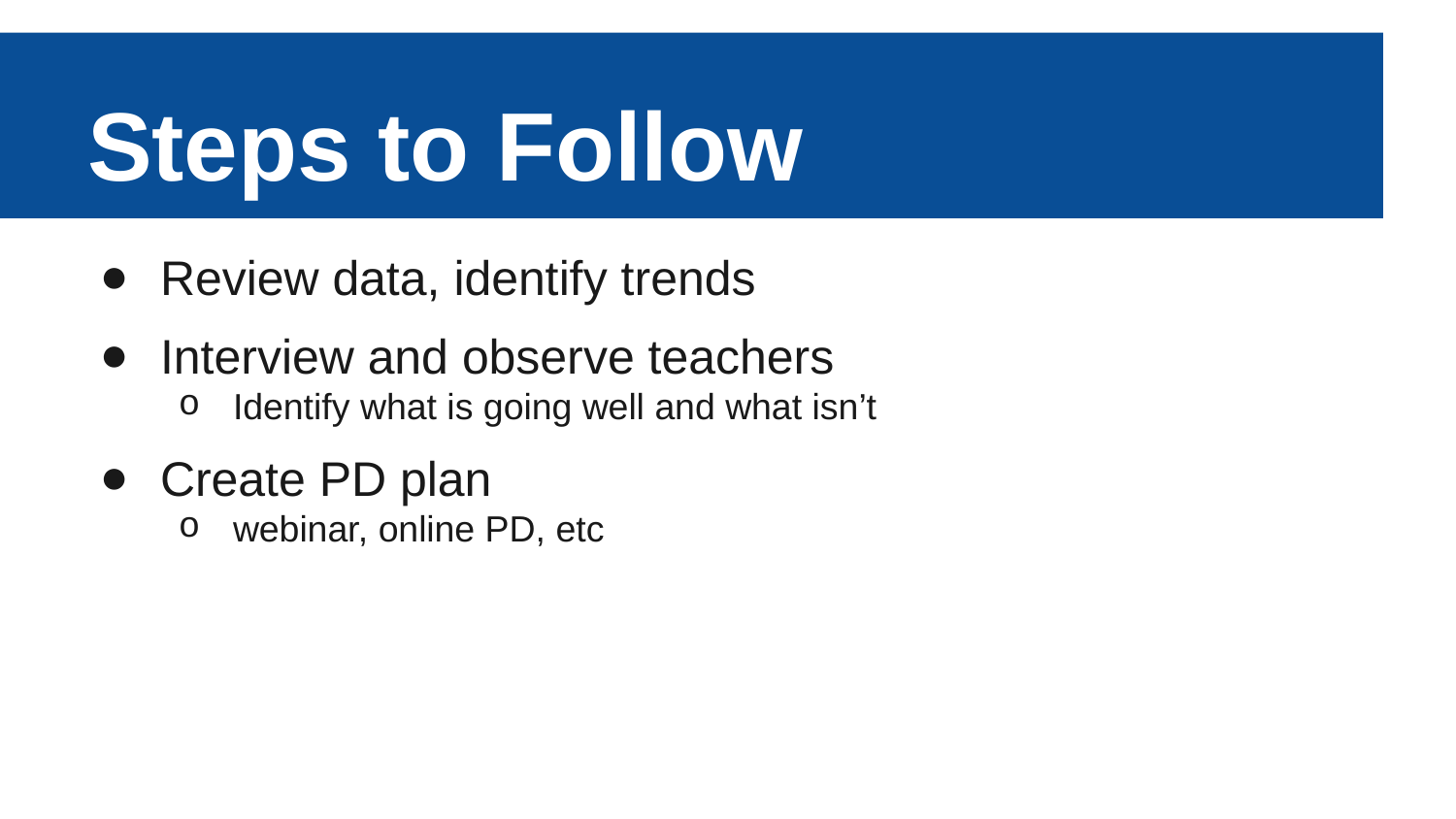

# Steps to Follow
Review data, identify trends
Interview and observe teachers
Identify what is going well and what isn’t
Create PD plan
webinar, online PD, etc